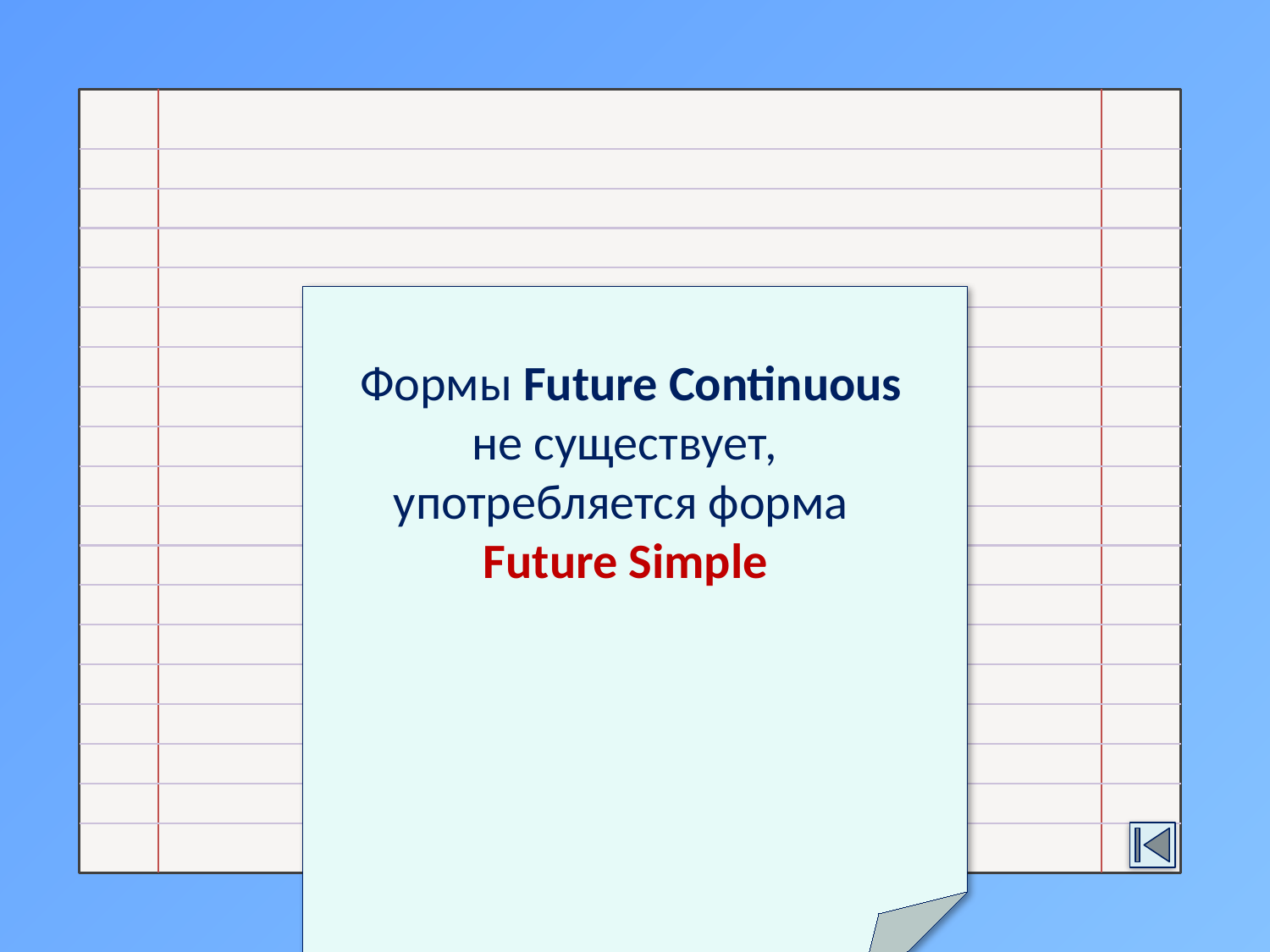

Формы Future Continuous
              не существует,
       употребляется форма
               Future Simple